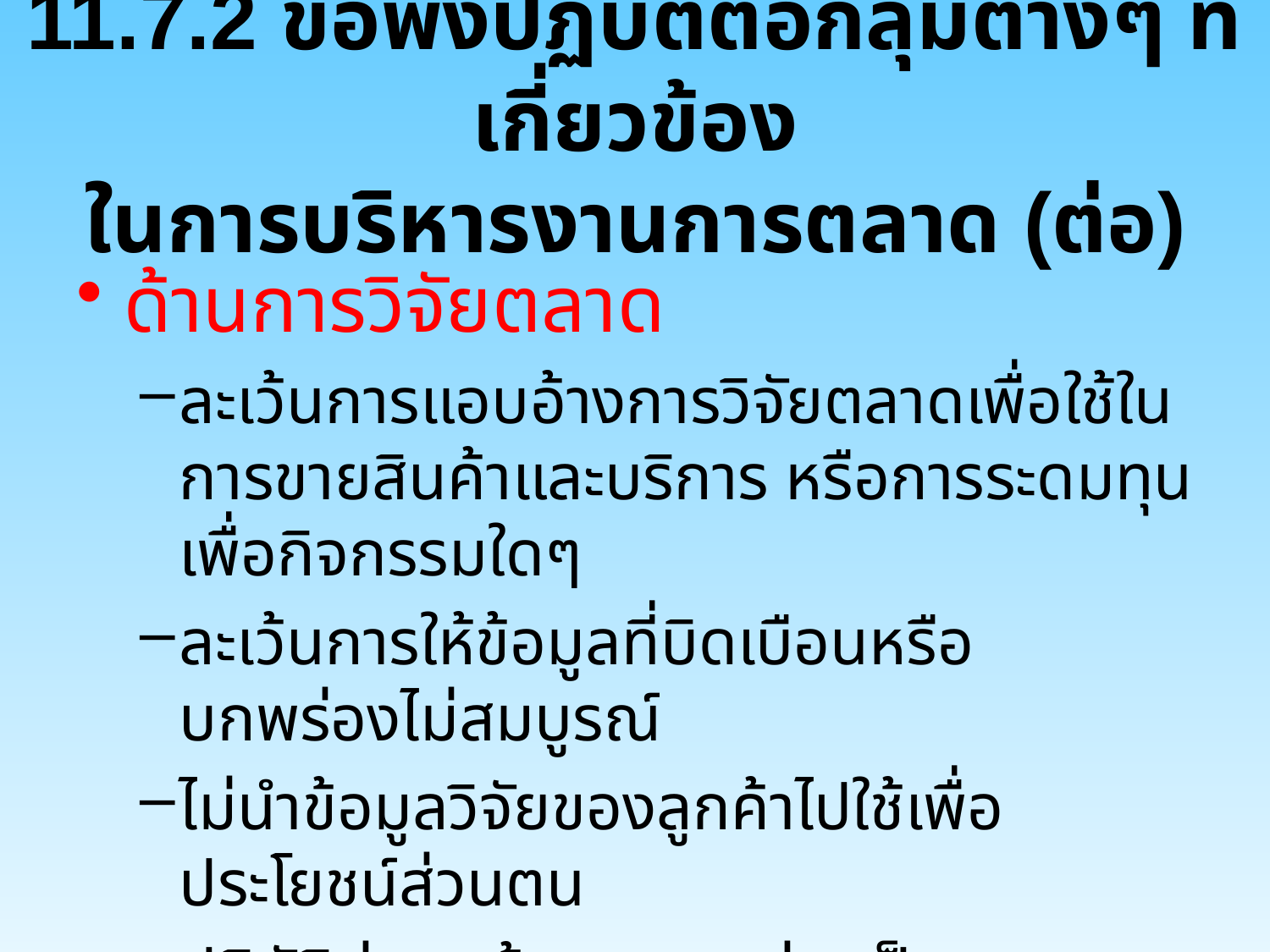

# 11.7.2 ข้อพึงปฏิบัติต่อกลุ่มต่างๆ ที่เกี่ยวข้อง ในการบริหารงานการตลาด (ต่อ)
ด้านการวิจัยตลาด
ละเว้นการแอบอ้างการวิจัยตลาดเพื่อใช้ในการขายสินค้าและบริการ หรือการระดมทุนเพื่อกิจกรรมใดๆ
ละเว้นการให้ข้อมูลที่บิดเบือนหรือบกพร่องไม่สมบูรณ์
ไม่นำข้อมูลวิจัยของลูกค้าไปใช้เพื่อประโยชน์ส่วนตน
ปฏิบัติต่อลูกค้าทุกรายอย่างเป็นธรรมและไม่นำข้อมูลอันเป็นความลับของลูกค้าไปเปิดเผยโดยมิได้รับอนุญาต